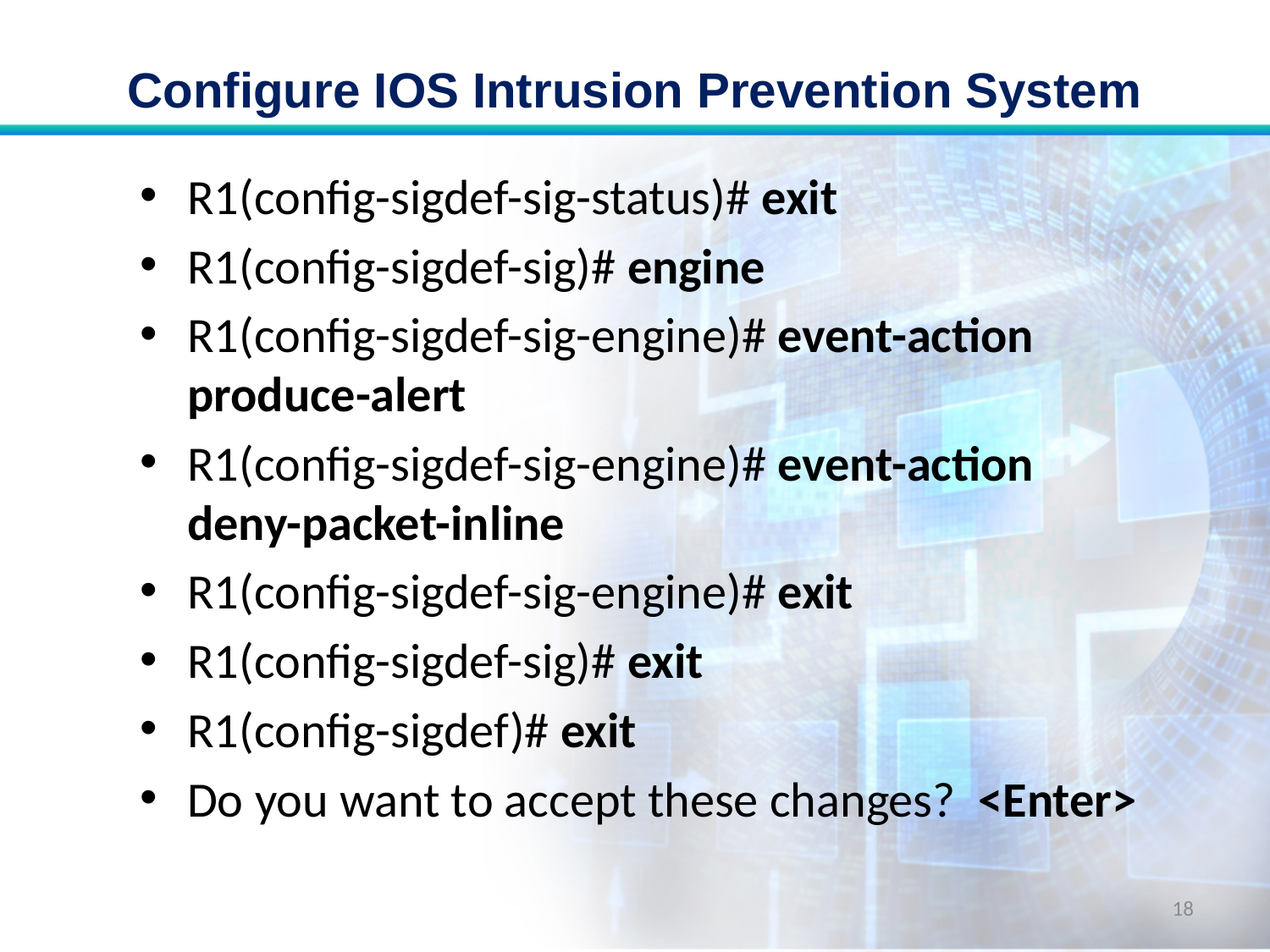

# Configure IOS Intrusion Prevention System
R1(config-sigdef-sig-status)# exit
R1(config-sigdef-sig)# engine
R1(config-sigdef-sig-engine)# event-action produce-alert
R1(config-sigdef-sig-engine)# event-action deny-packet-inline
R1(config-sigdef-sig-engine)# exit
R1(config-sigdef-sig)# exit
R1(config-sigdef)# exit
Do you want to accept these changes?  <Enter>
18